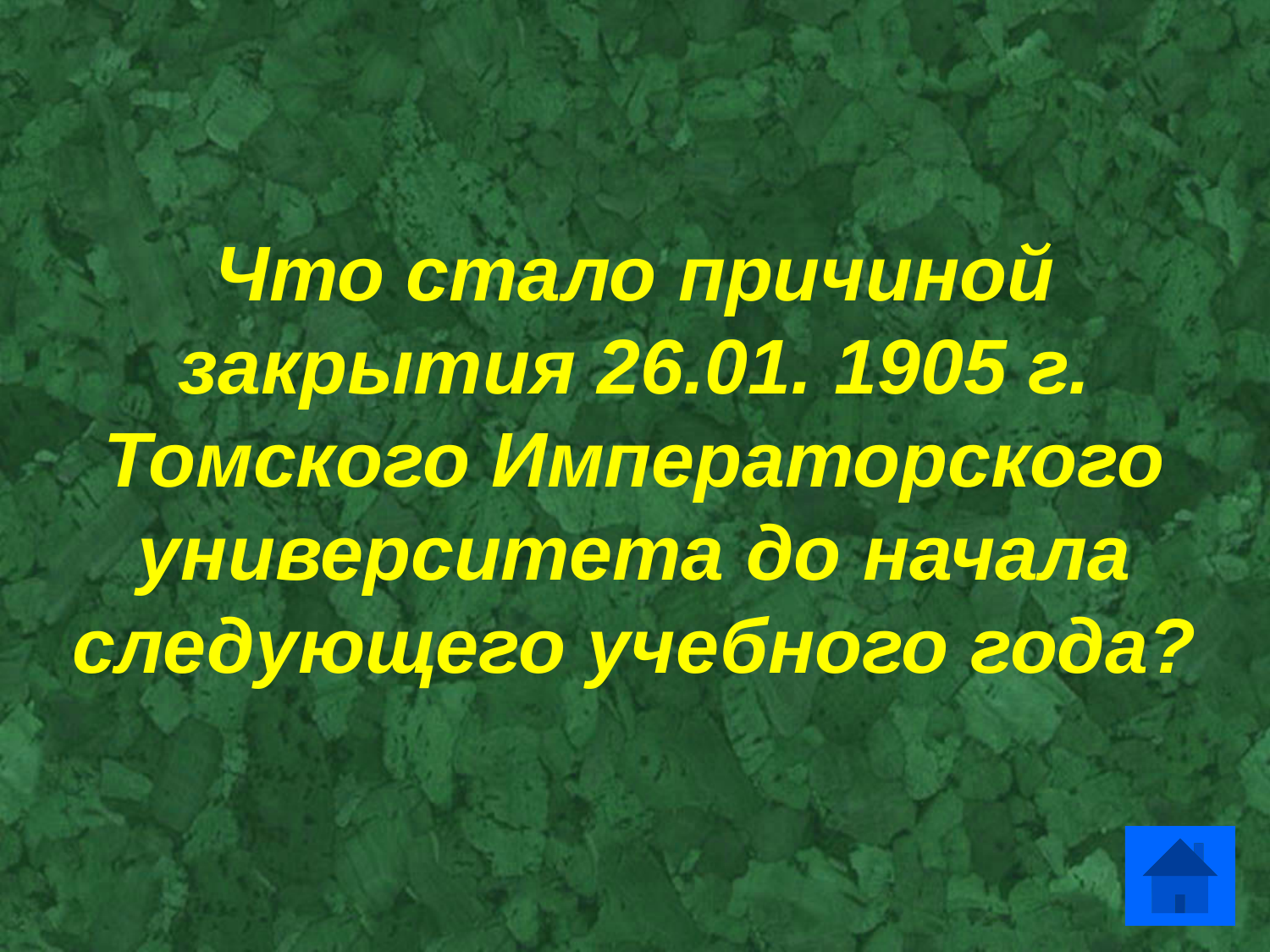

Что стало причиной закрытия 26.01. 1905 г. Томского Императорского университета до начала следующего учебного года?